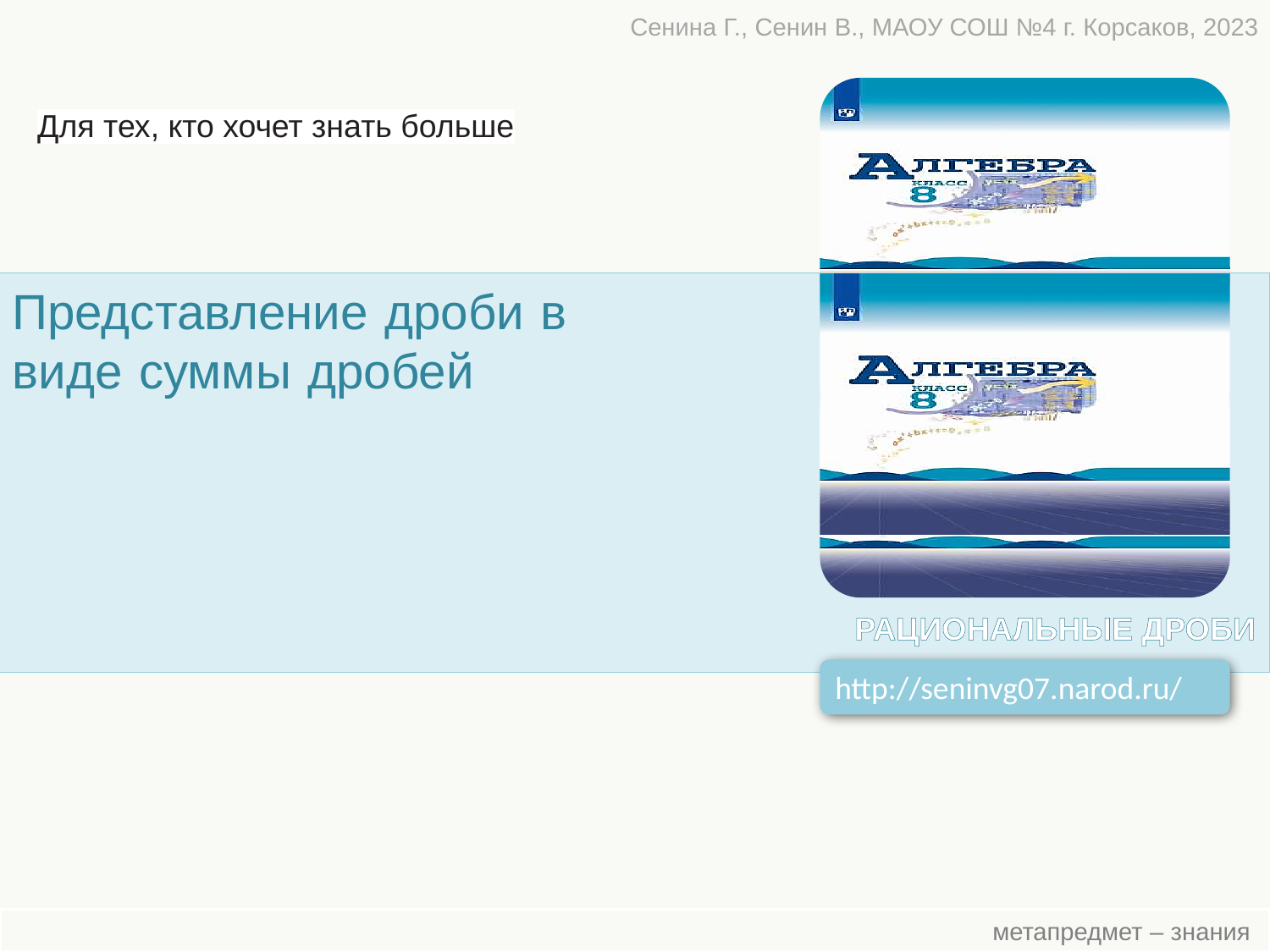

Сенина Г., Сенин В., МАОУ СОШ №4 г. Корсаков, 2023

Для тех, кто хочет знать больше

Представление дроби в
виде суммы дробей
РАЦИОНАЛЬНЫЕ ДРОБИ
http://seninvg07.narod.ru/
  метапредмет – знания